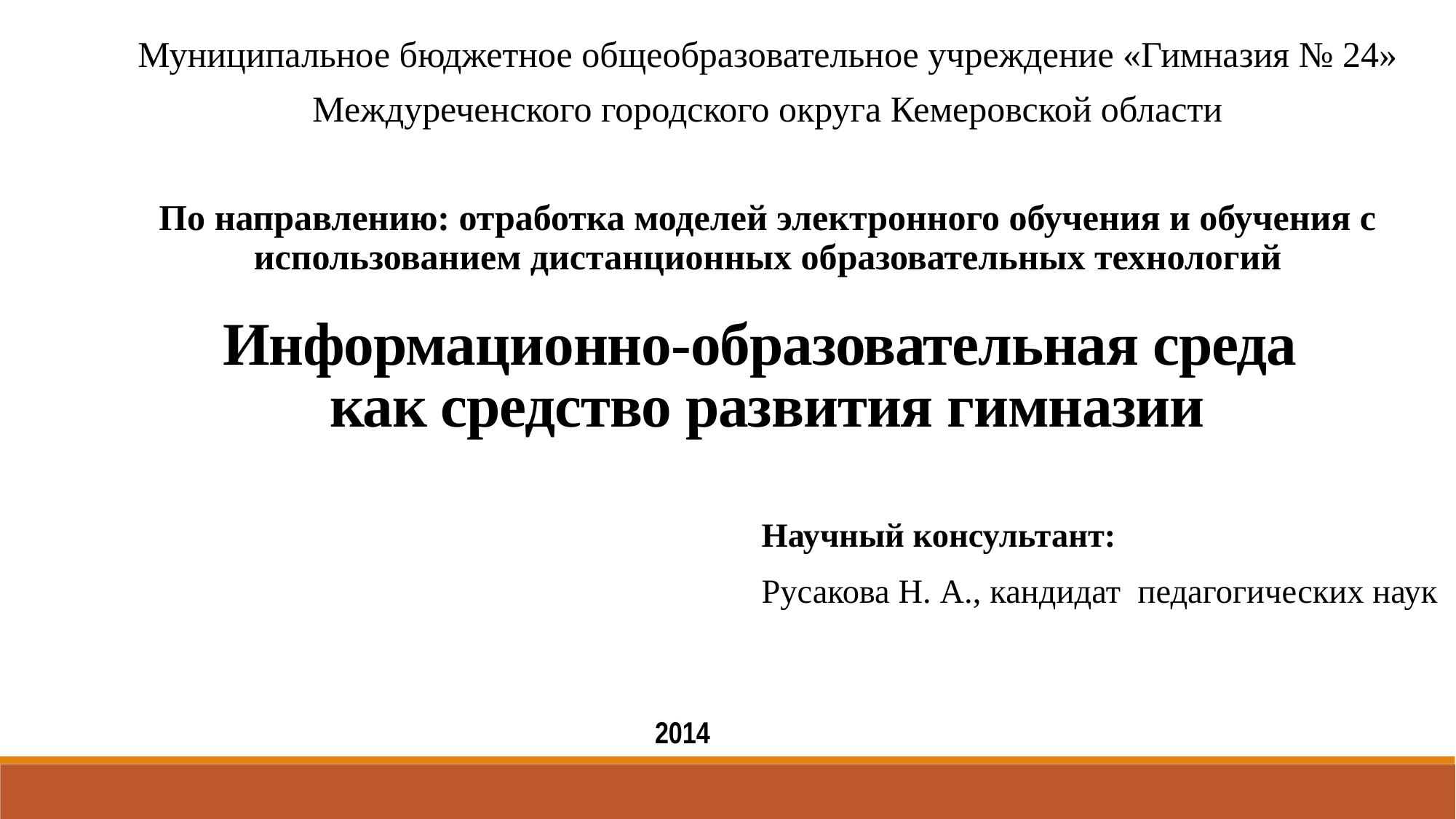

Муниципальное бюджетное общеобразовательное учреждение «Гимназия № 24»
Междуреченского городского округа Кемеровской области

По направлению: отработка моделей электронного обучения и обучения с использованием дистанционных образовательных технологий
Информационно-образовательная среда
как средство развития гимназии
Научный консультант:
Русакова Н. А., кандидат  педагогических наук

2014